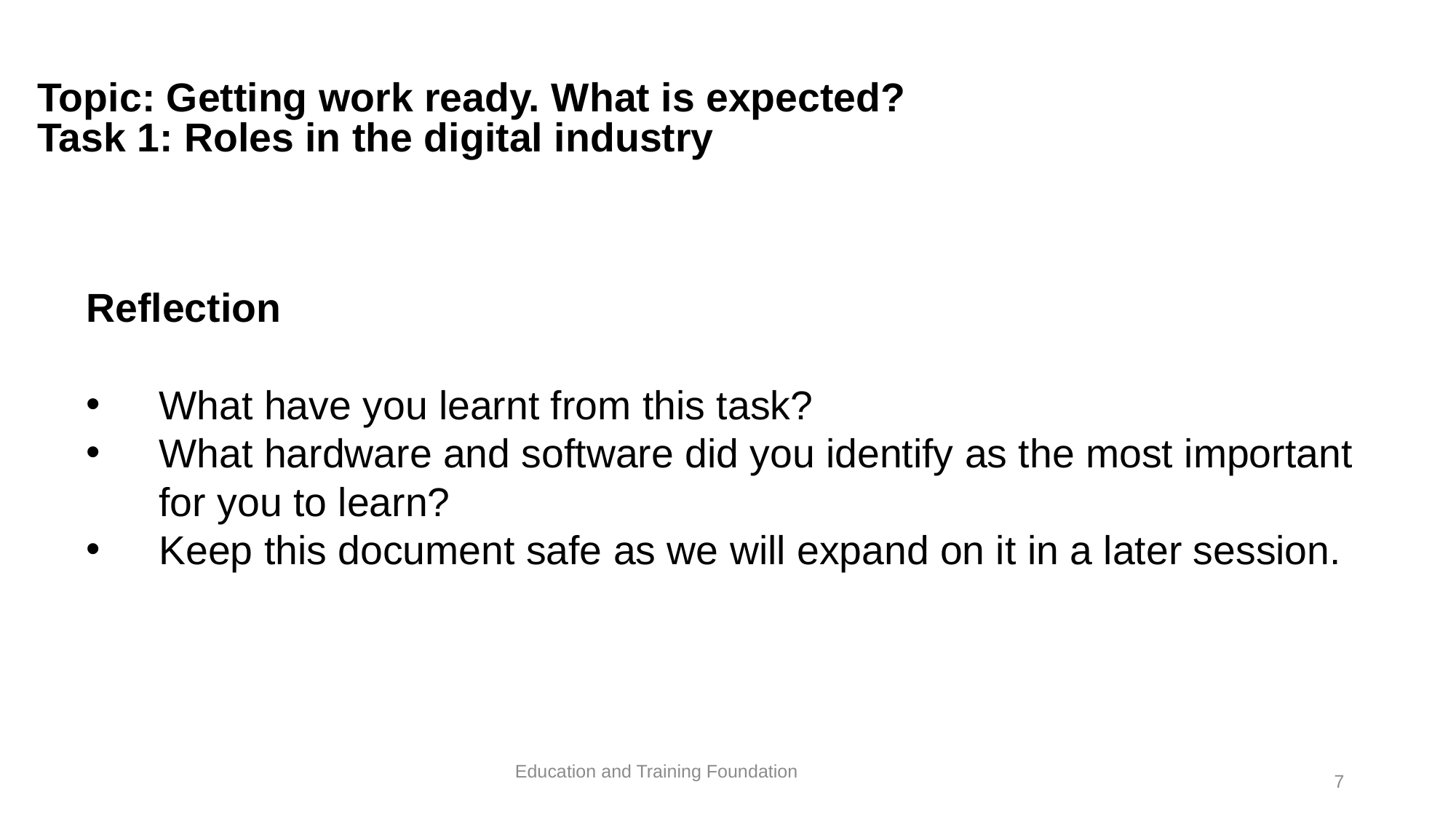

# Topic: Getting work ready. What is expected? Task 1: Roles in the digital industry

Reflection ​

What have you learnt from this task?
What hardware and software did you identify as the most important for you to learn?
Keep this document safe as we will expand on it in a later session.
Education and Training Foundation
7